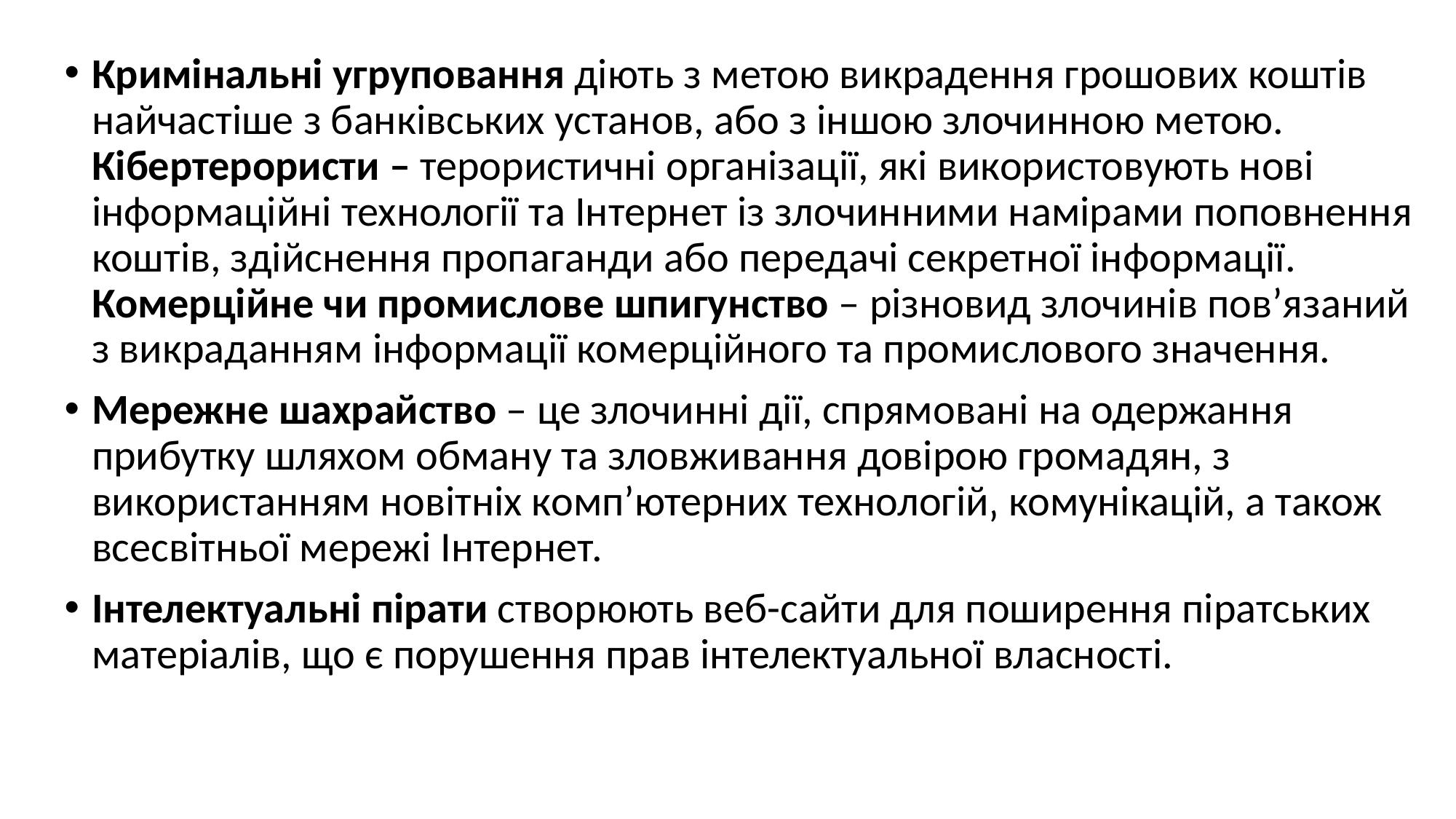

Кримінальні угруповання діють з метою викрадення грошових коштів найчастіше з банківських установ, або з іншою злочинною метою. Кібертерористи – терористичні організації, які використовують нові інформаційні технології та Інтернет із злочинними намірами поповнення коштів, здійснення пропаганди або передачі секретної інформації.  Комерційне чи промислове шпигунство – різновид злочинів пов’язаний з викраданням інформації комерційного та промислового значення.
Мережне шахрайство – це злочинні дії, спрямовані на одержання прибутку шляхом обману та зловживання довірою громадян, з використанням новітніх комп’ютерних технологій‚ комунікацій, а також всесвітньої мережі Інтернет.
Інтелектуальні пірати створюють веб-сайти для поширення піратських матеріалів, що є порушення прав інтелектуальної власності.